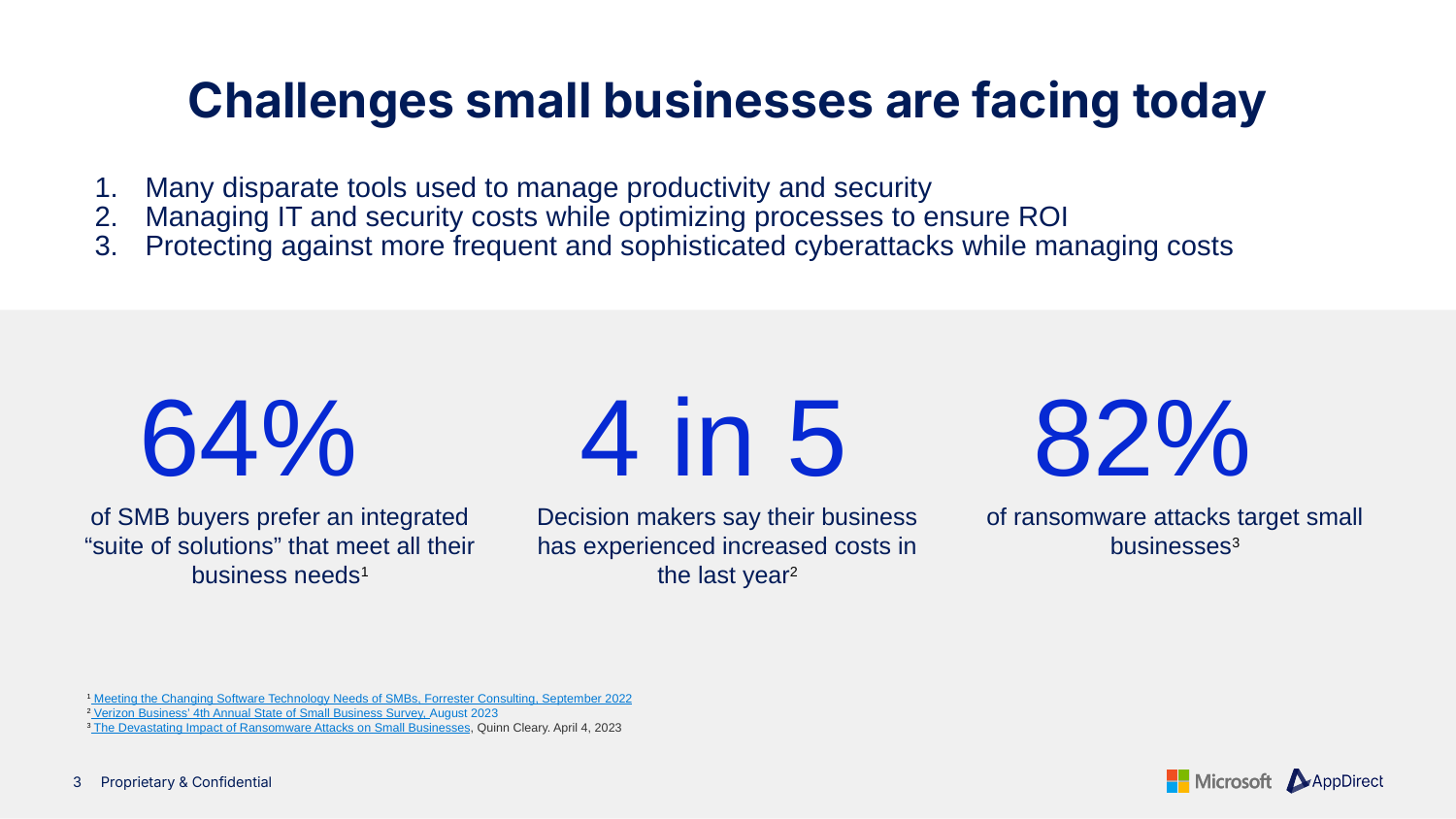

# Challenges small businesses are facing today
Many disparate tools used to manage productivity and security
Managing IT and security costs while optimizing processes to ensure ROI
Protecting against more frequent and sophisticated cyberattacks while managing costs
64%
4 in 5
82%
of SMB buyers prefer an integrated “suite of solutions” that meet all their business needs1
Decision makers say their business has experienced increased costs in the last year2

of ransomware attacks target small businesses3

1 Meeting the Changing Software Technology Needs of SMBs, Forrester Consulting, September 2022
2 Verizon Business’ 4th Annual State of Small Business Survey, August 2023
3 The Devastating Impact of Ransomware Attacks on Small Businesses, Quinn Cleary. April 4, 2023
3